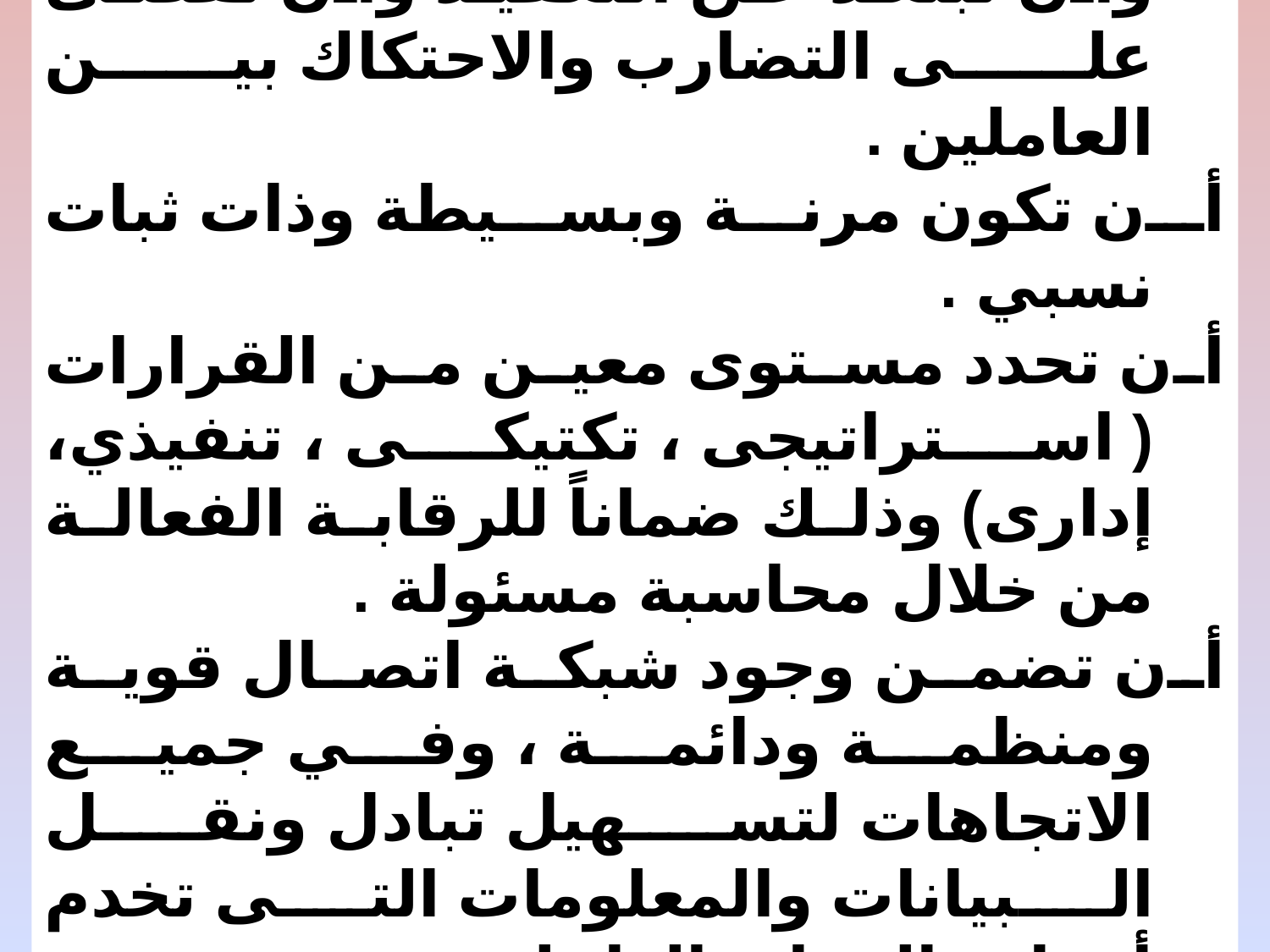

أن توضح خطوط السلطة والمسئولية، وأن تبتعد عن التعقيد وأن تقضى على التضارب والاحتكاك بين العاملين .
أن تكون مرنة وبسيطة وذات ثبات نسبي .
أن تحدد مستوى معين من القرارات ( استراتيجى ، تكتيكى ، تنفيذي، إدارى) وذلك ضماناً للرقابة الفعالة من خلال محاسبة مسئولة .
أن تضمن وجود شبكة اتصال قوية ومنظمة ودائمة ، وفي جميع الاتجاهات لتسهيل تبادل ونقل البيانات والمعلومات التى تخدم أهداف الرقابة الداخلية .